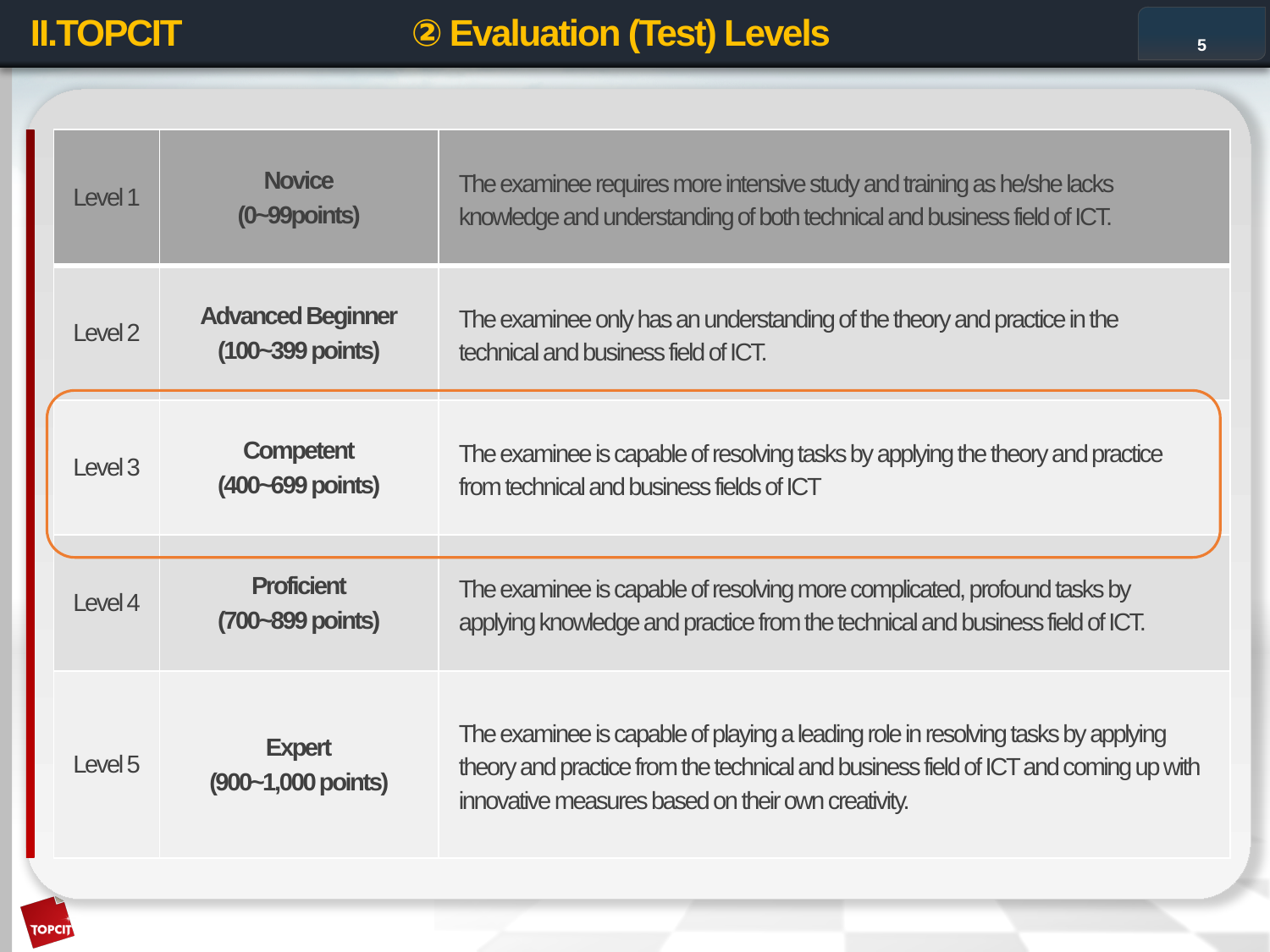

# II.TOPCIT		② Evaluation (Test) Levels
5

| Level 1 | Novice (0~99points) | The examinee requires more intensive study and training as he/she lacks knowledge and understanding of both technical and business field of ICT. |
| --- | --- | --- |
| Level 2 | Advanced Beginner (100~399 points) | The examinee only has an understanding of the theory and practice in the technical and business field of ICT. |
| Level 3 | Competent (400~699 points) | The examinee is capable of resolving tasks by applying the theory and practice from technical and business fields of ICT |
| Level 4 | Proficient (700~899 points) | The examinee is capable of resolving more complicated, profound tasks by applying knowledge and practice from the technical and business field of ICT. |
| Level 5 | Expert (900~1,000 points) | The examinee is capable of playing a leading role in resolving tasks by applying theory and practice from the technical and business field of ICT and coming up with innovative measures based on their own creativity. |